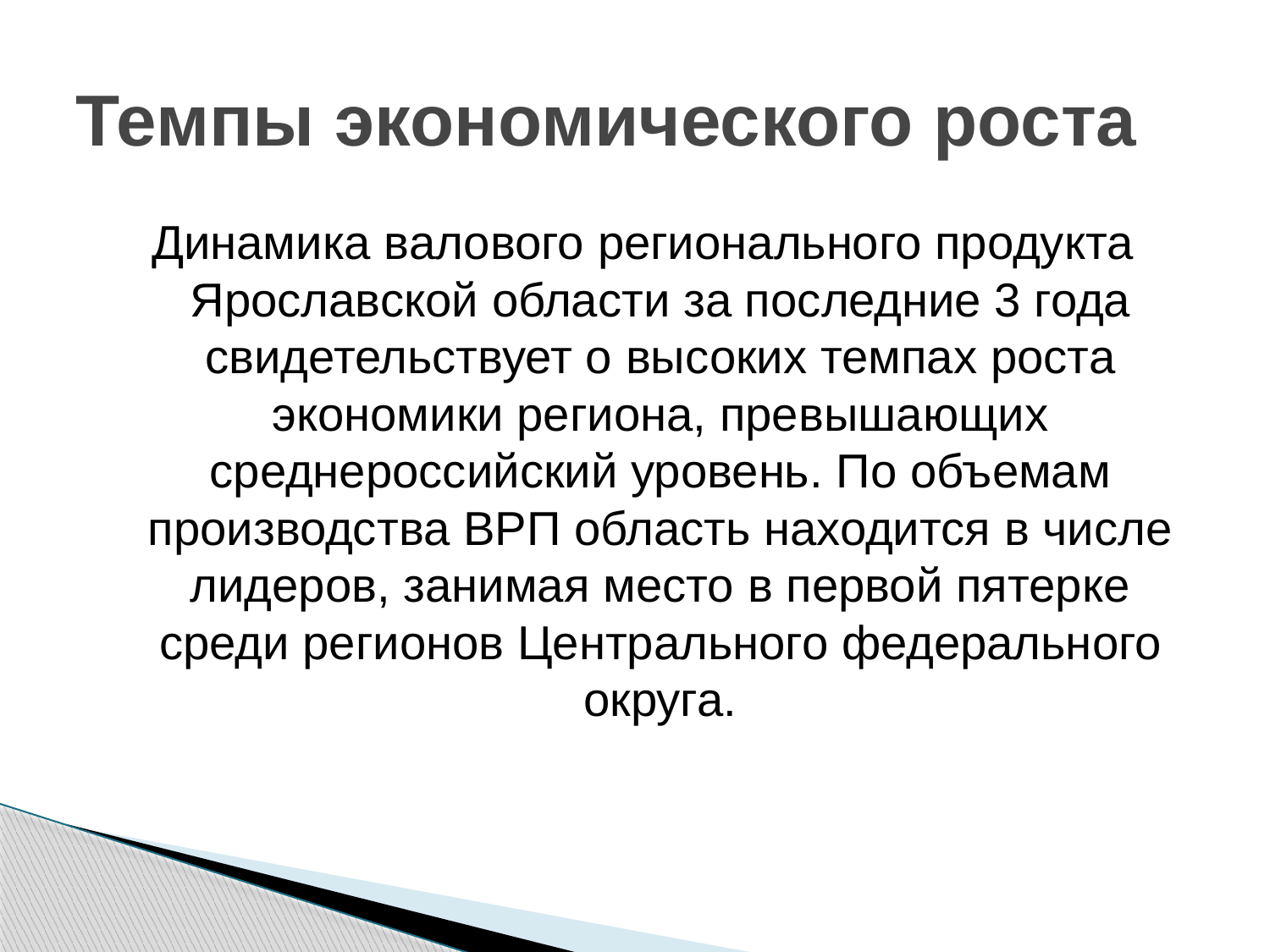

# Темпы экономического роста
Динамика валового регионального продукта Ярославской области за последние 3 года свидетельствует о высоких темпах роста экономики региона, превышающих среднероссийский уровень. По объемам производства ВРП область находится в числе лидеров, занимая место в первой пятерке среди регионов Центрального федерального округа.